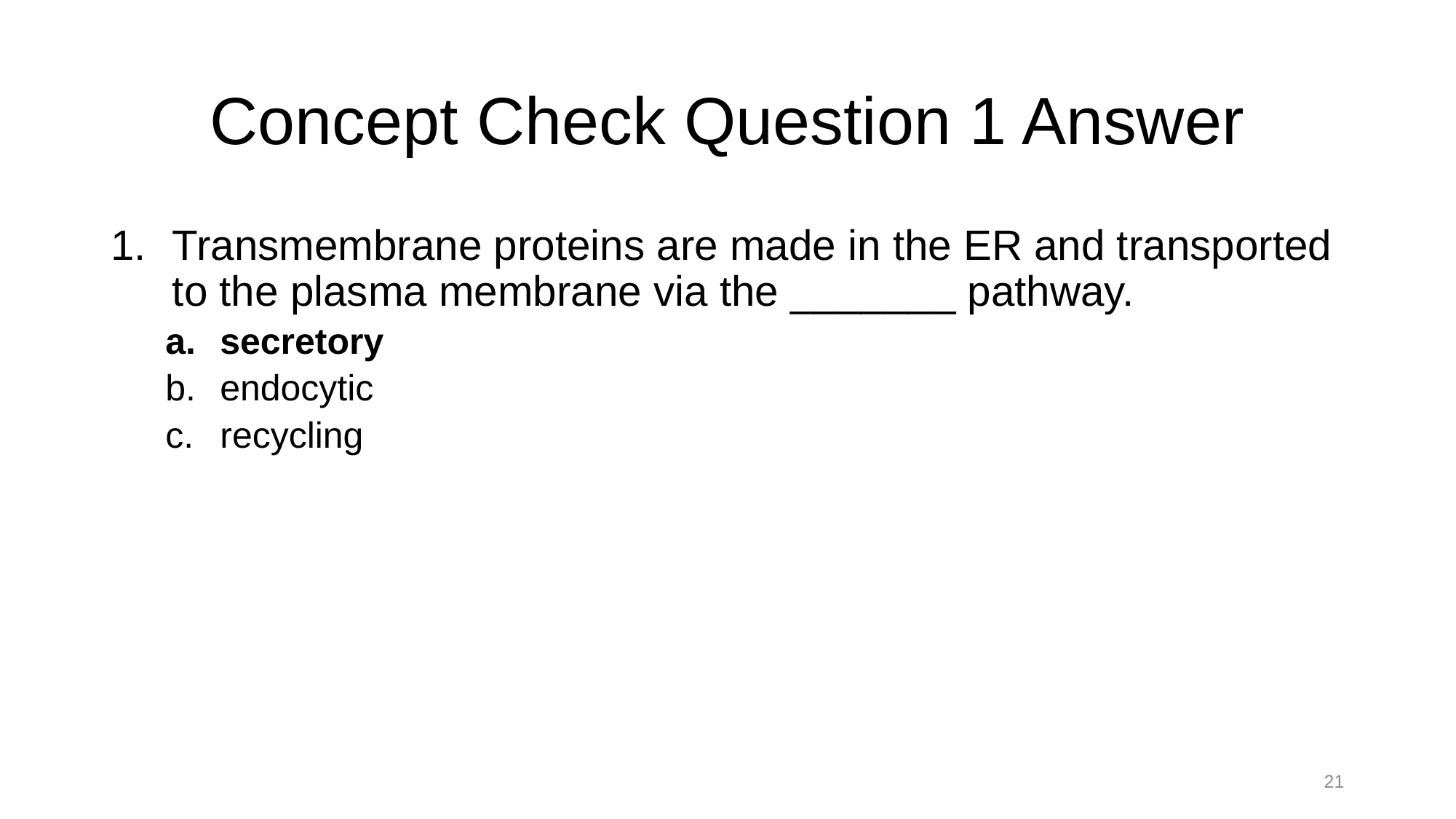

# Concept Check Question 1 Answer
Transmembrane proteins are made in the ER and transported to the plasma membrane via the _______ pathway.
secretory
endocytic
recycling

21